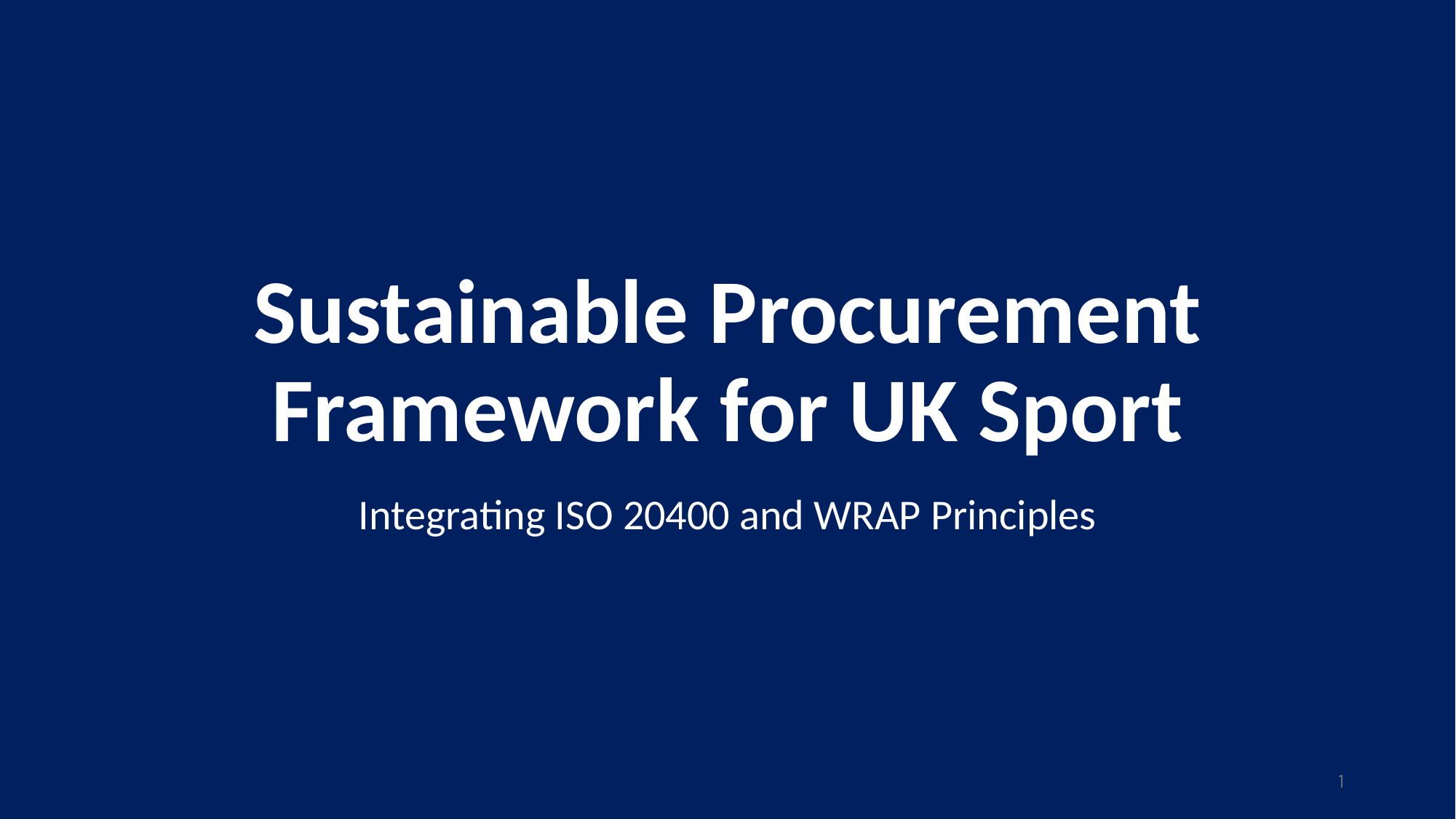

# Sustainable Procurement Framework for UK Sport
Integrating ISO 20400 and WRAP Principles
1